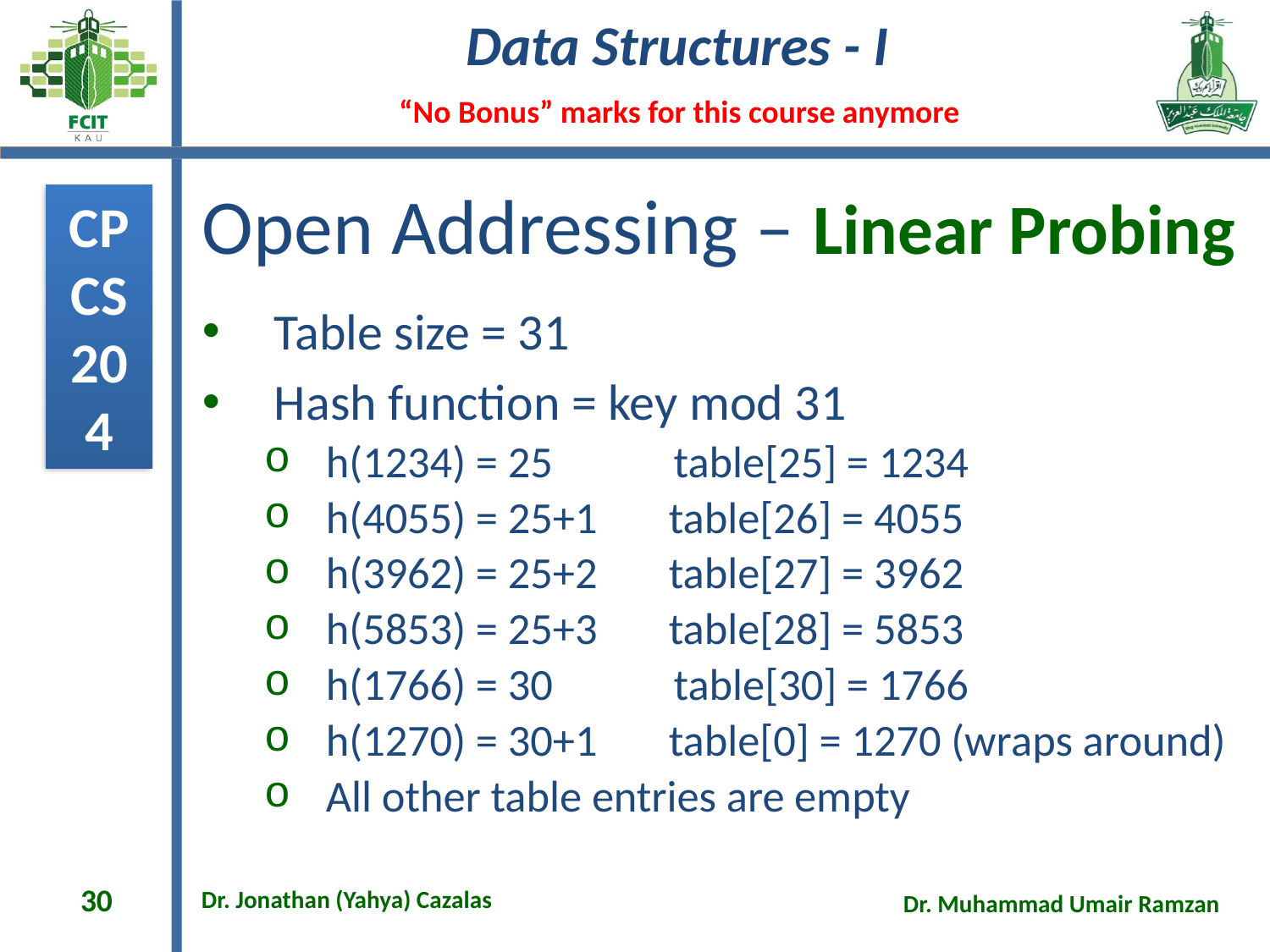

# Open Addressing – Linear Probing
Table size = 31
Hash function = key mod 31
h(1234) = 25	            table[25] = 1234
h(4055) = 25+1	table[26] = 4055
h(3962) = 25+2	table[27] = 3962
h(5853) = 25+3	table[28] = 5853
h(1766) = 30	            table[30] = 1766
h(1270) = 30+1	table[0] = 1270 (wraps around)
All other table entries are empty
30